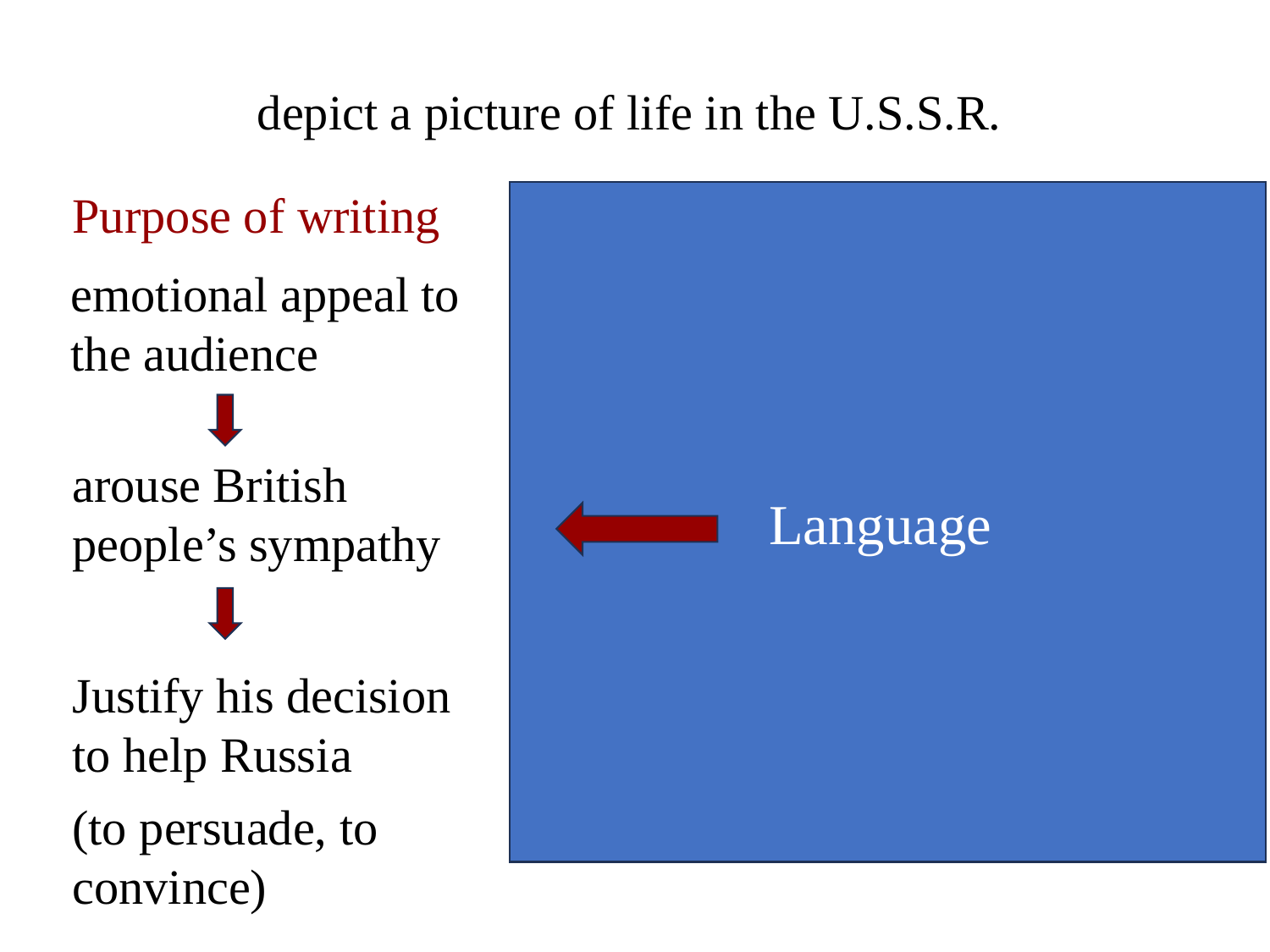

depict a picture of life in the U.S.S.R.
Syntactic features
Purpose of writing
Lexical features
Language
emotional appeal to the audience
threshold; fathers; till; immemorial
I see…
homes; mothers and wives; loved;
breadwinner

I see…
arouse British people’s sympathy

primordial human joys; maidens; children
I see…

Justify his decision to help Russia

rhetorical device:
parallelism

words of feeling
(to persuade, to convince)